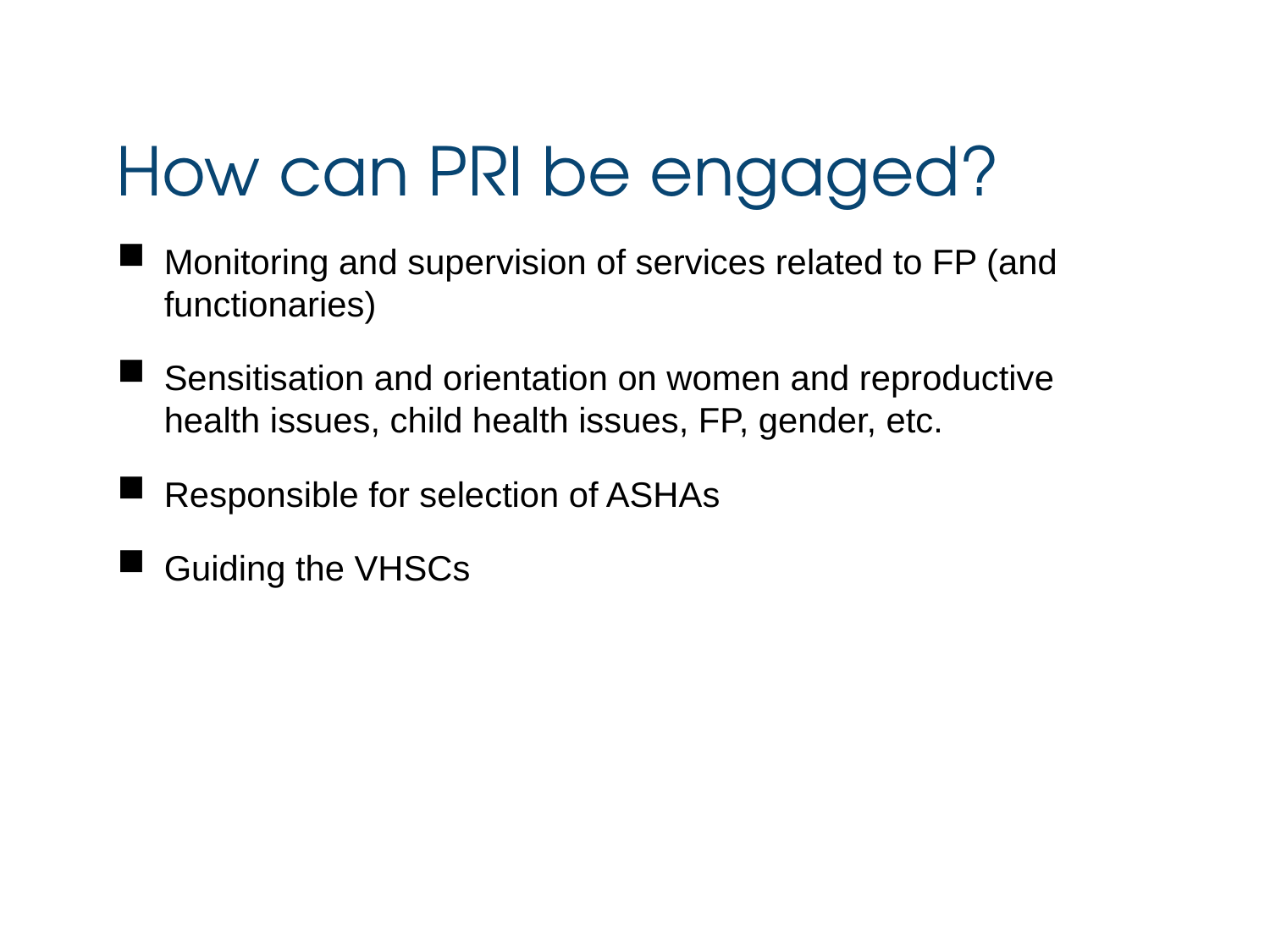

# How can PRI be engaged?
Monitoring and supervision of services related to FP (and functionaries)
Sensitisation and orientation on women and reproductive health issues, child health issues, FP, gender, etc.
Responsible for selection of ASHAs
Guiding the VHSCs